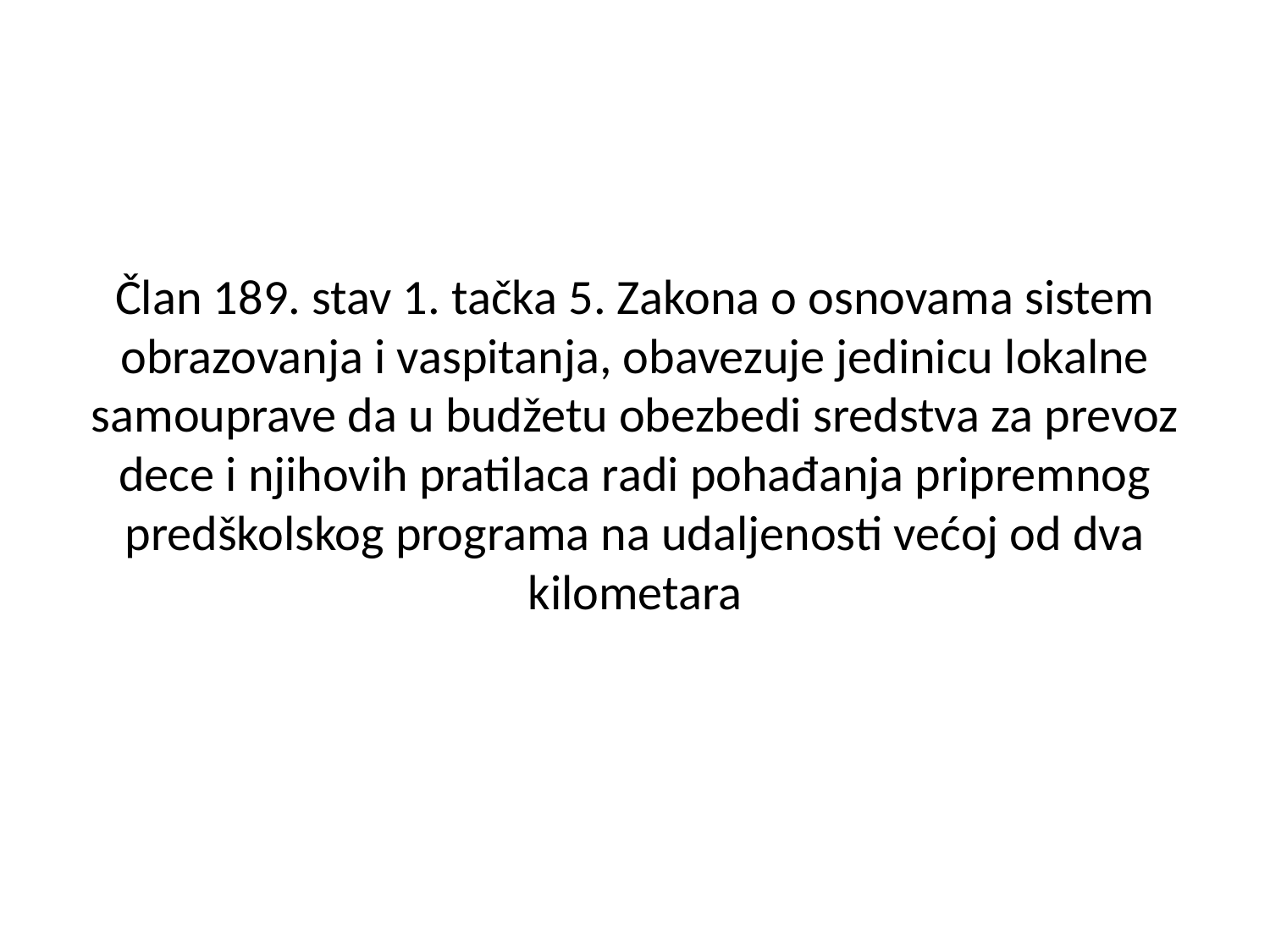

# Član 189. stav 1. tačka 5. Zakona o osnovama sistem obrazovanja i vaspitanja, obavezuje jedinicu lokalne samouprave da u budžetu obezbedi sredstva za prevoz dece i njihovih pratilaca radi pohađanja pripremnog predškolskog programa na udaljenosti većoj od dva kilometara